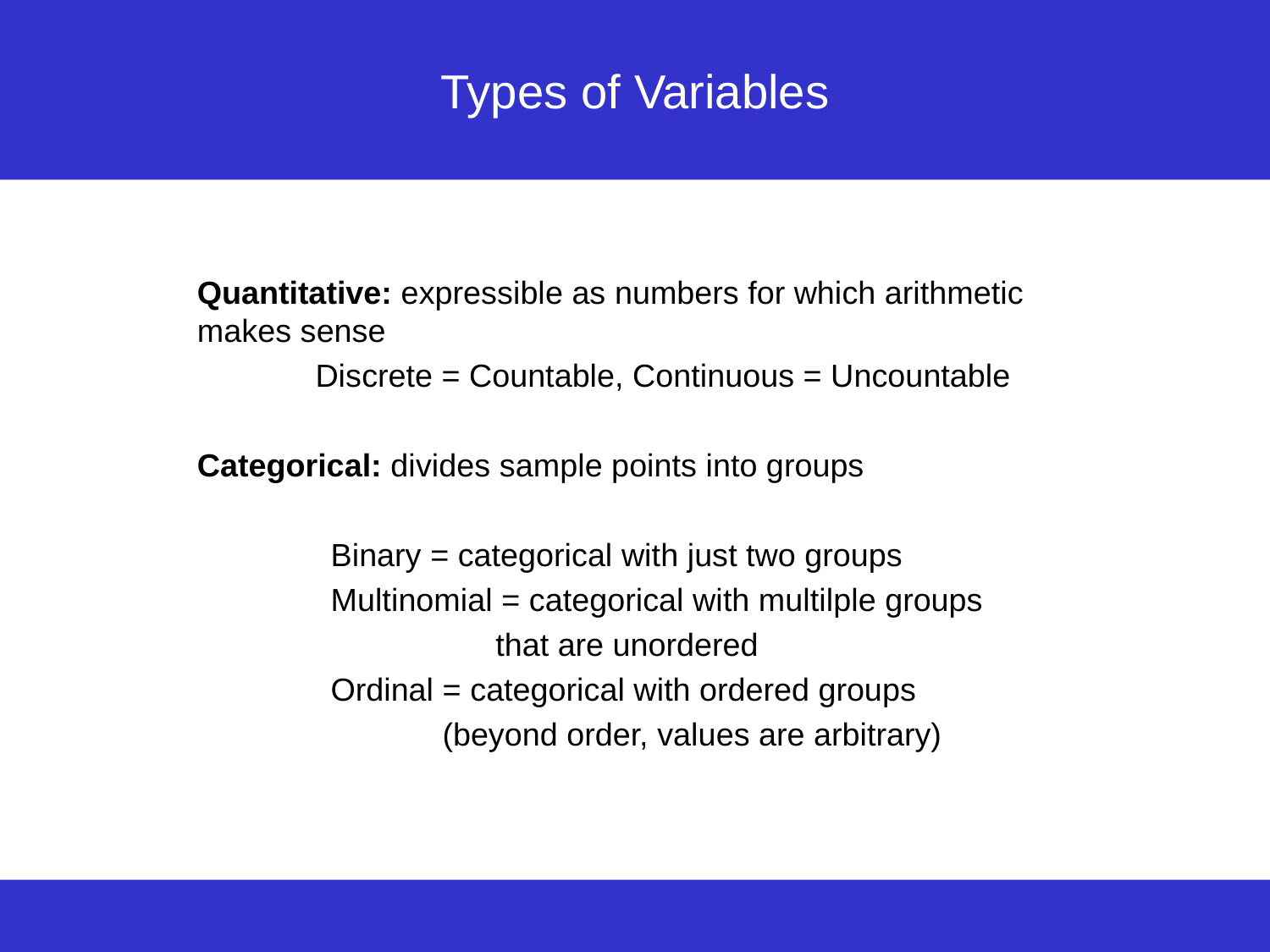

# Types of Variables
Quantitative: expressible as numbers for which arithmetic makes sense
	Discrete = Countable, Continuous = Uncountable

Categorical: divides sample points into groups

Binary = categorical with just two groups
Multinomial = categorical with multilple groups
		       that are unordered
Ordinal = categorical with ordered groups
		 (beyond order, values are arbitrary)